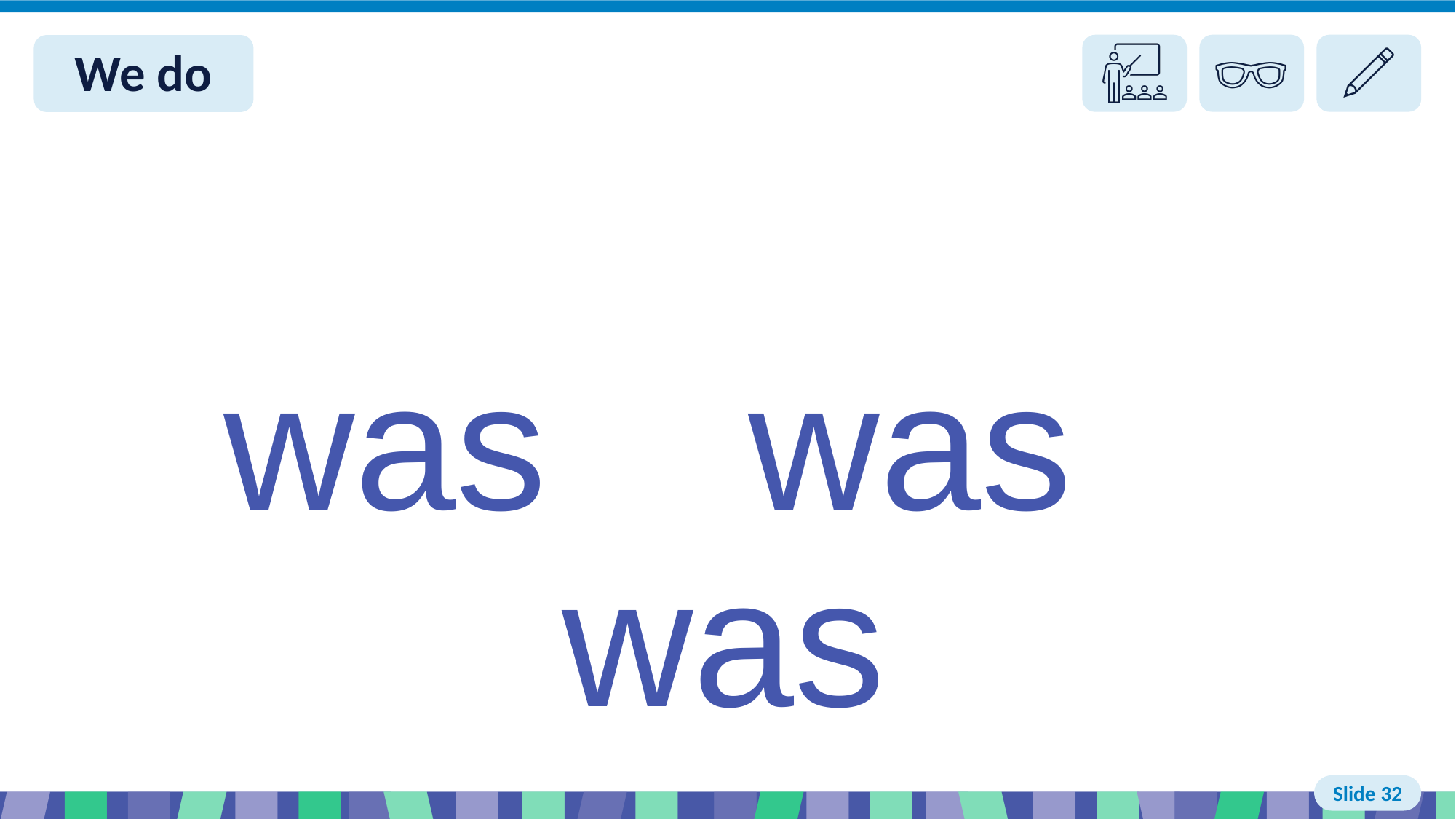

# Slide 32 We do read
was    was    was